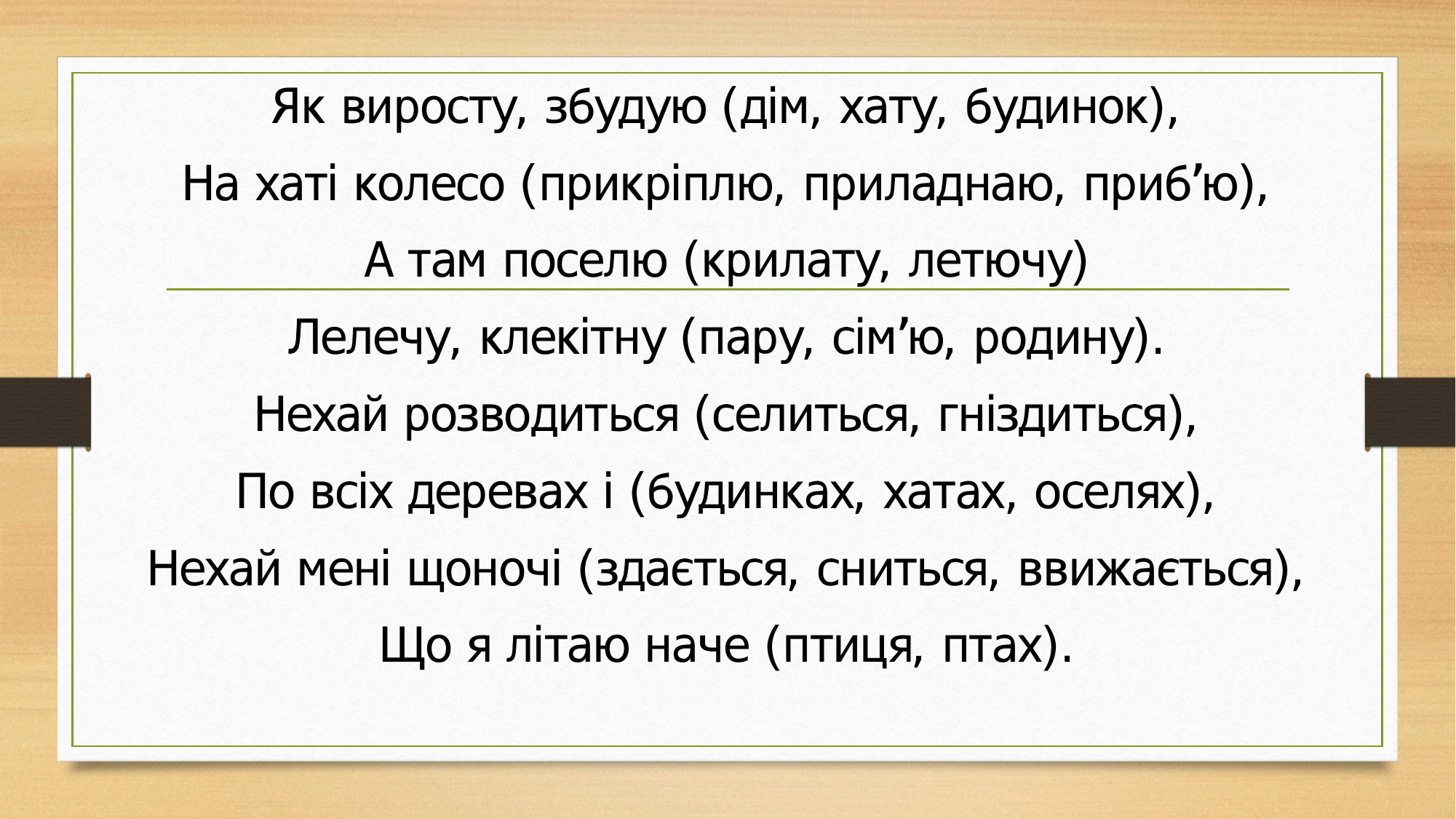

Як виросту, збудую (дім, хату, будинок),
На хаті колесо (прикріплю, приладнаю, приб’ю),
А там поселю (крилату, летючу)
Лелечу, клекітну (пару, сім’ю, родину).
Нехай розводиться (селиться, гніздиться),
По всіх деревах і (будинках, хатах, оселях),
Нехай мені щоночі (здається, сниться, ввижається),
Що я літаю наче (птиця, птах).